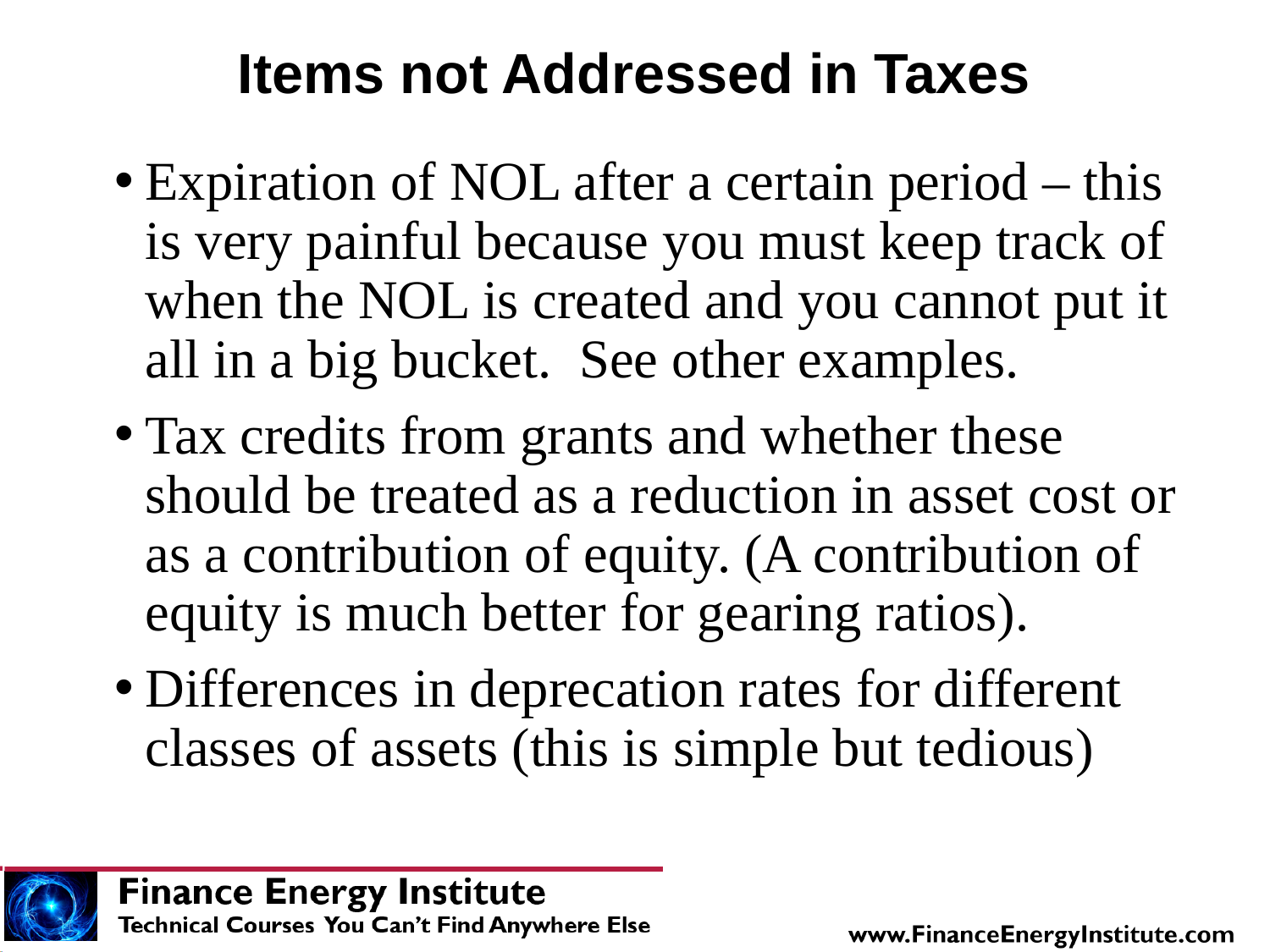

# Items not Addressed in Taxes
Expiration of NOL after a certain period – this is very painful because you must keep track of when the NOL is created and you cannot put it all in a big bucket.  See other examples.
Tax credits from grants and whether these should be treated as a reduction in asset cost or as a contribution of equity. (A contribution of equity is much better for gearing ratios).
Differences in deprecation rates for different classes of assets (this is simple but tedious)